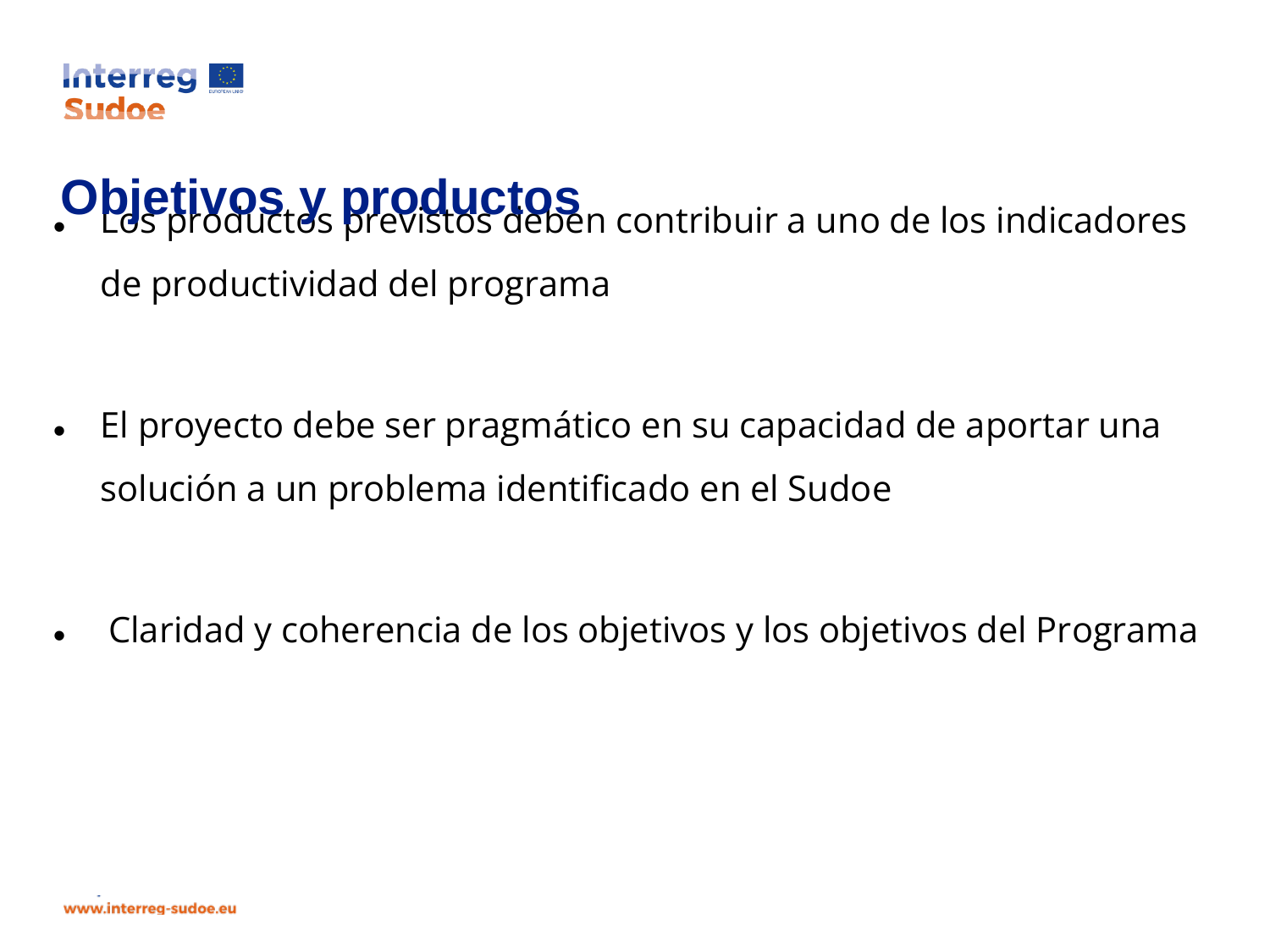

Los productos previstos deben contribuir a uno de los indicadores de productividad del programa

El proyecto debe ser pragmático en su capacidad de aportar una solución a un problema identificado en el Sudoe

Claridad y coherencia de los objetivos y los objetivos del Programa

# Objetivos y productos